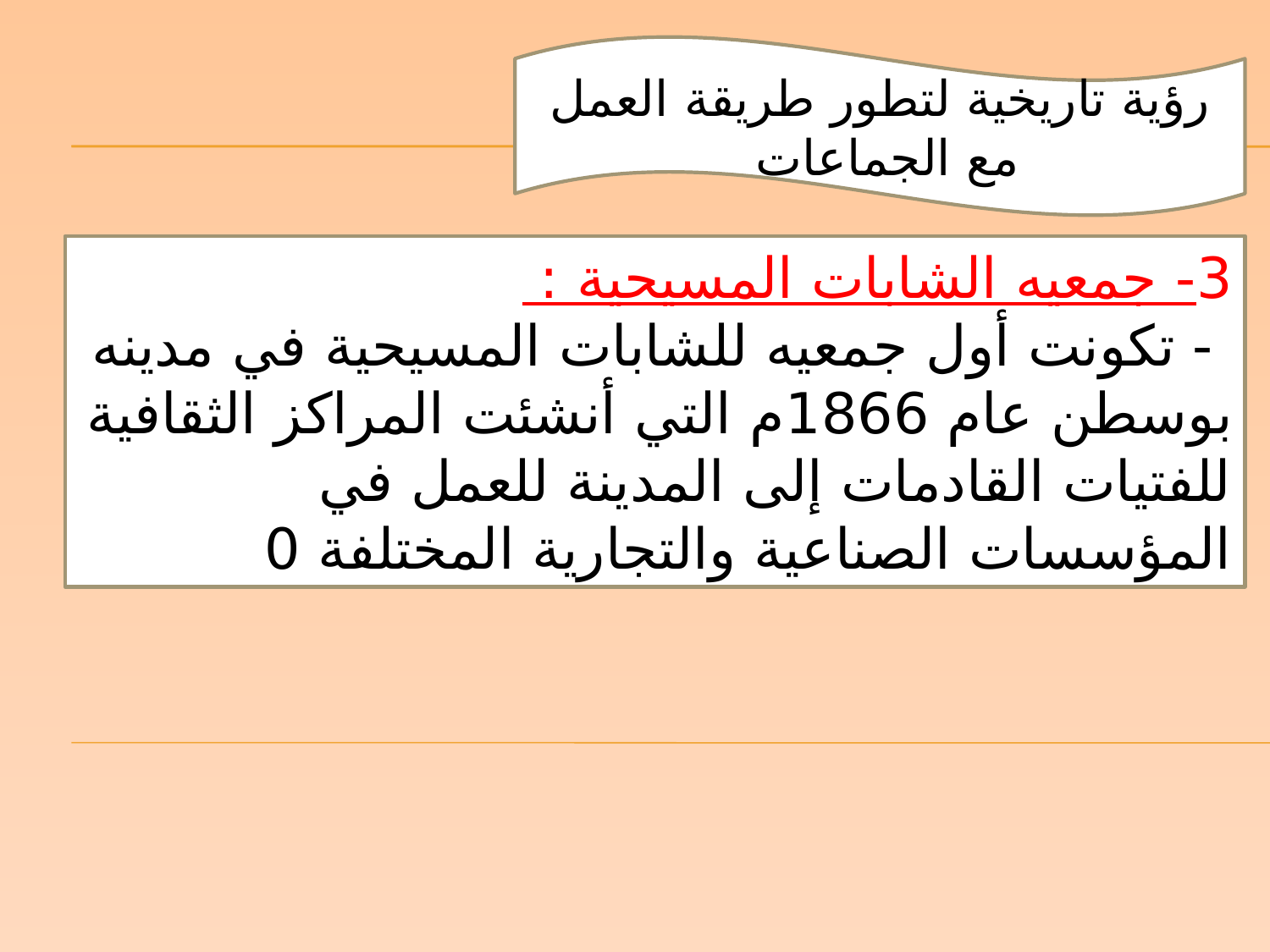

رؤية تاريخية لتطور طريقة العمل مع الجماعات
3- جمعيه الشابات المسيحية :
 - تكونت أول جمعيه للشابات المسيحية في مدينه بوسطن عام 1866م التي أنشئت المراكز الثقافية للفتيات القادمات إلى المدينة للعمل في المؤسسات الصناعية والتجارية المختلفة 0